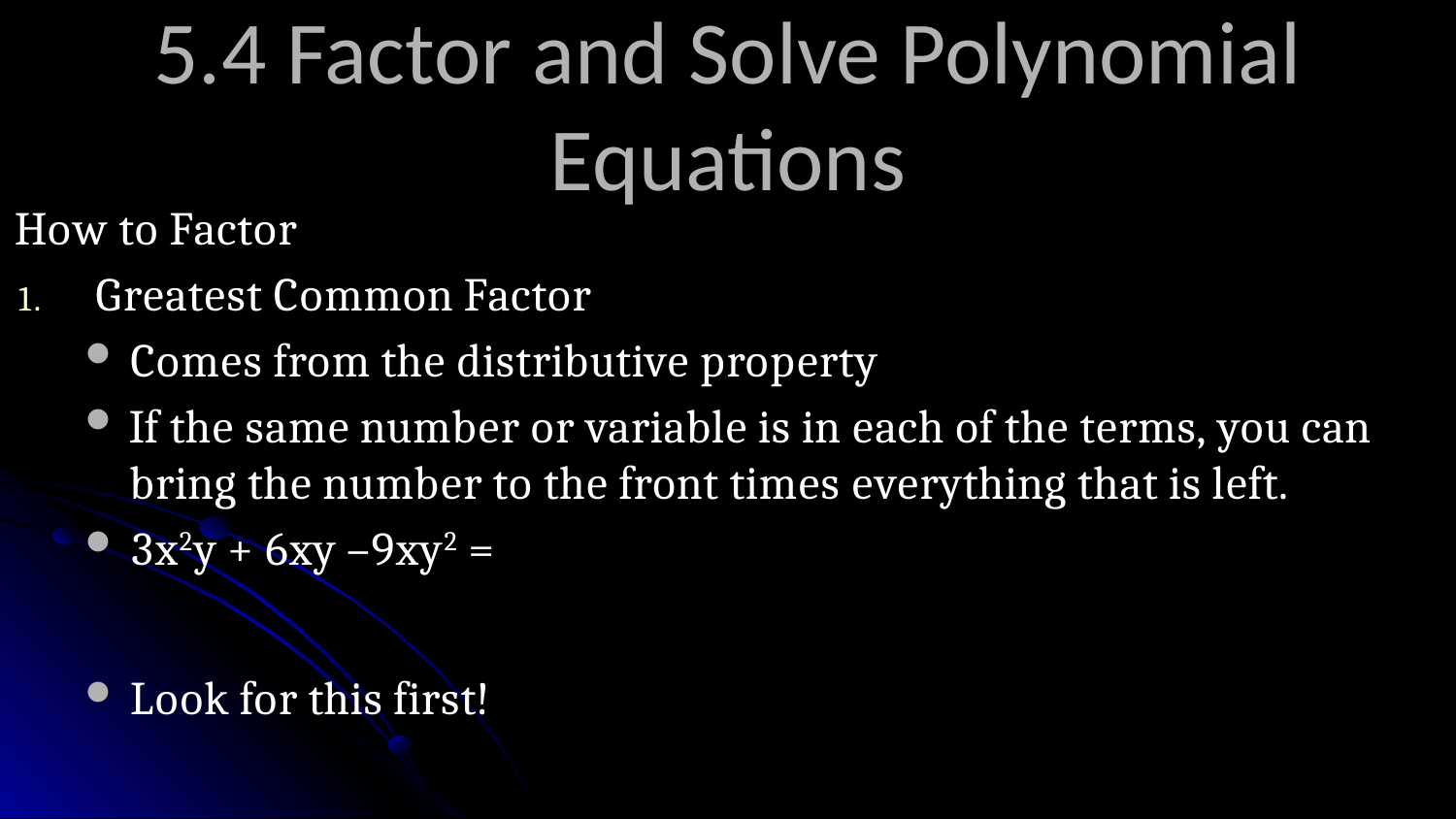

# 5.4 Factor and Solve Polynomial Equations
How to Factor
Greatest Common Factor
Comes from the distributive property
If the same number or variable is in each of the terms, you can bring the number to the front times everything that is left.
3x2y + 6xy –9xy2 =

Look for this first!